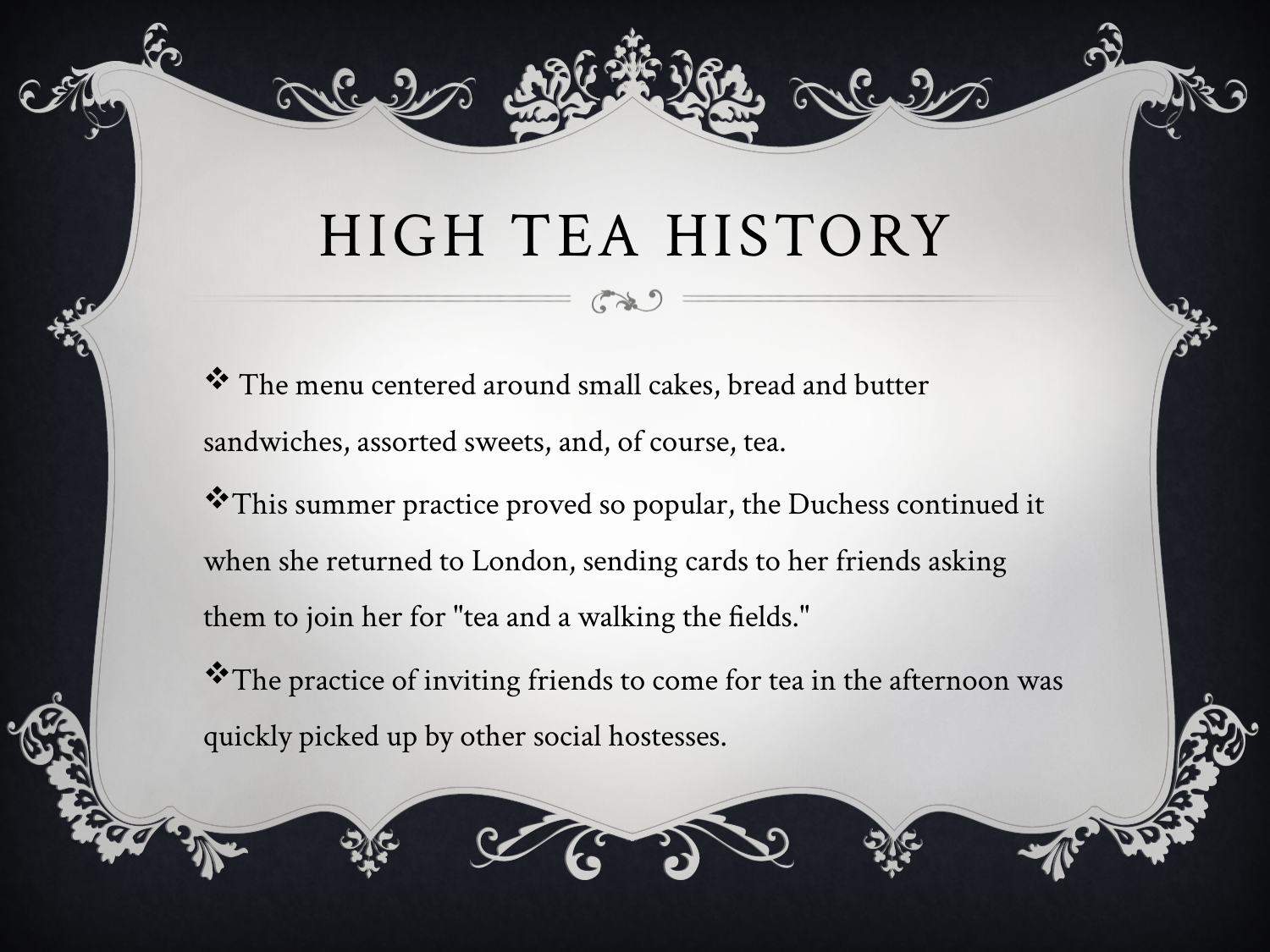

# High tea history
 The menu centered around small cakes, bread and butter sandwiches, assorted sweets, and, of course, tea.
This summer practice proved so popular, the Duchess continued it when she returned to London, sending cards to her friends asking them to join her for "tea and a walking the fields."
The practice of inviting friends to come for tea in the afternoon was quickly picked up by other social hostesses.